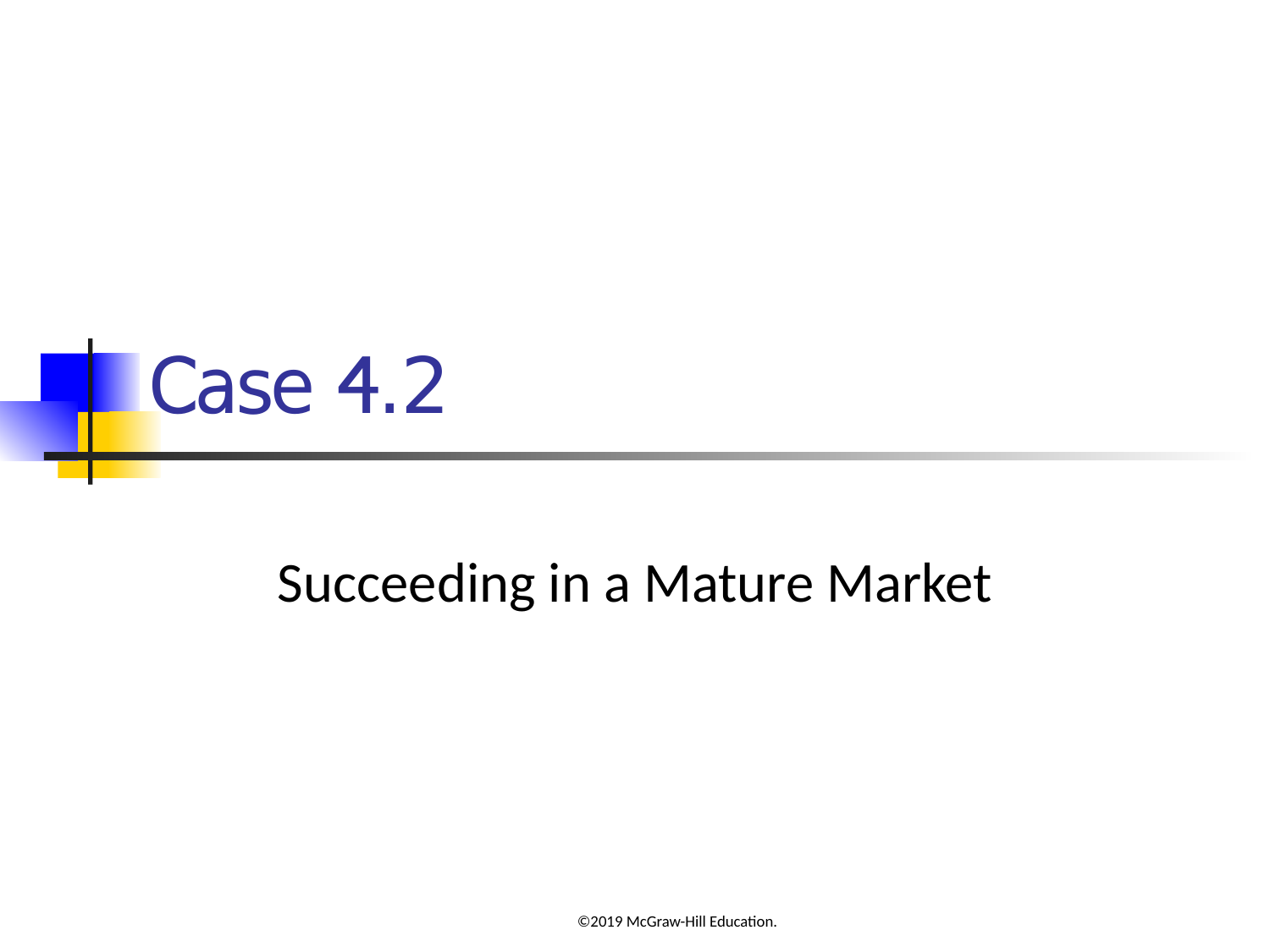

# Case 4.2
Succeeding in a Mature Market